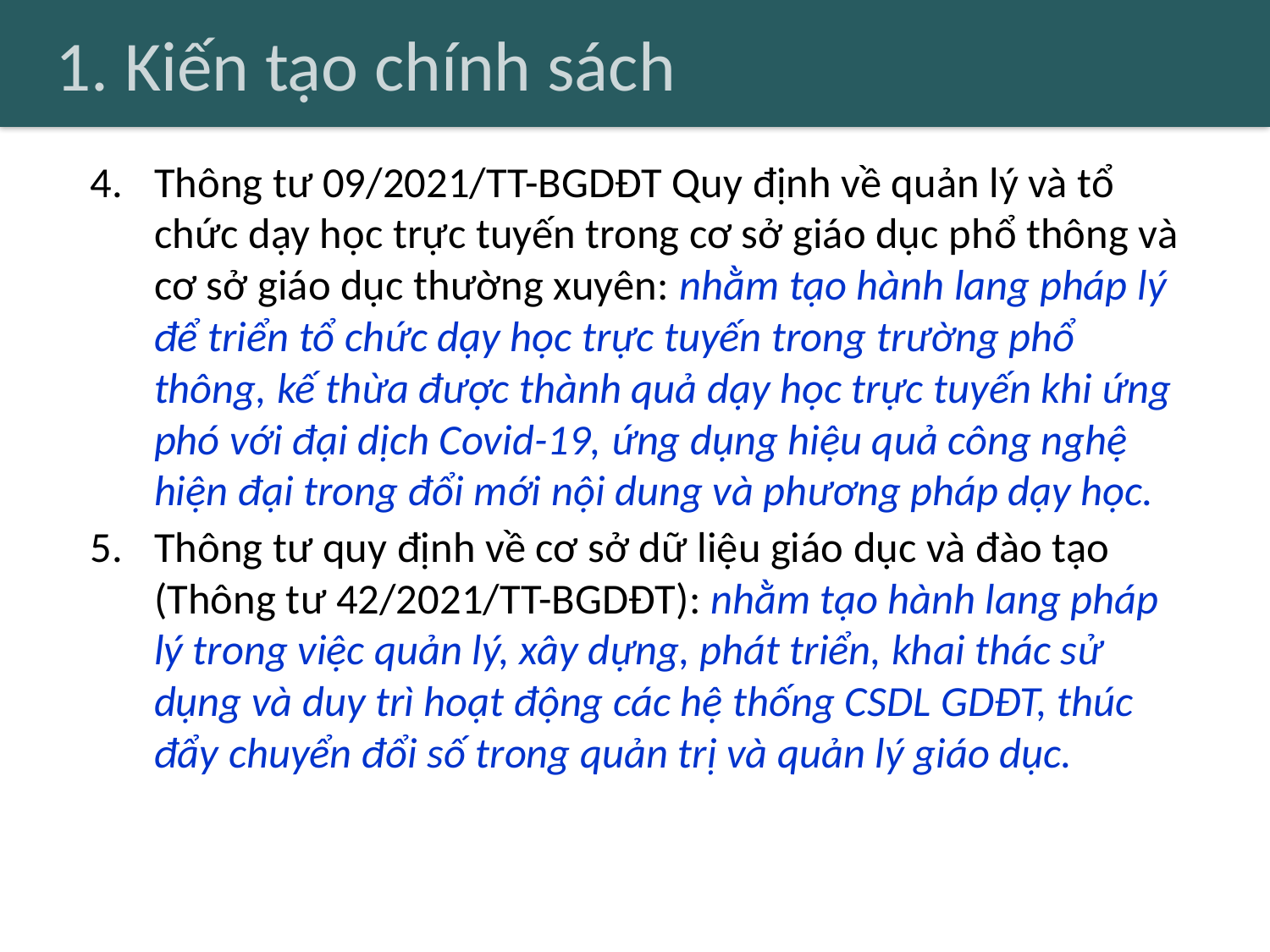

# 1. Kiến tạo chính sách
Thông tư 09/2021/TT-BGDĐT Quy định về quản lý và tổ chức dạy học trực tuyến trong cơ sở giáo dục phổ thông và cơ sở giáo dục thường xuyên: nhằm tạo hành lang pháp lý để triển tổ chức dạy học trực tuyến trong trường phổ thông, kế thừa được thành quả dạy học trực tuyến khi ứng phó với đại dịch Covid-19, ứng dụng hiệu quả công nghệ hiện đại trong đổi mới nội dung và phương pháp dạy học.
Thông tư quy định về cơ sở dữ liệu giáo dục và đào tạo (Thông tư 42/2021/TT-BGDĐT): nhằm tạo hành lang pháp lý trong việc quản lý, xây dựng, phát triển, khai thác sử dụng và duy trì hoạt động các hệ thống CSDL GDĐT, thúc đẩy chuyển đổi số trong quản trị và quản lý giáo dục.